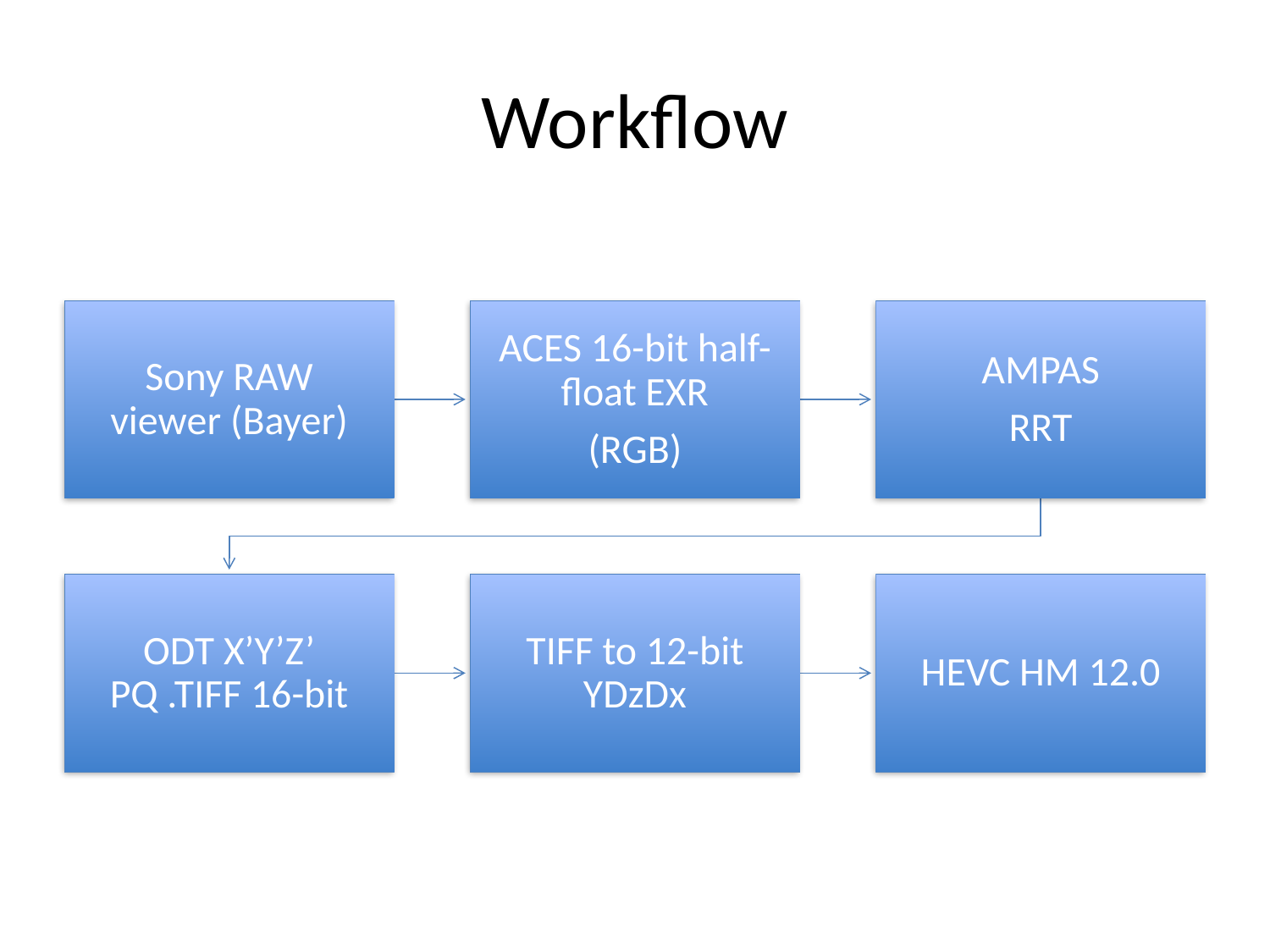

# Workflow

Sony RAW viewer (Bayer)

ACES 16-bit half-float EXR
(RGB)

AMPAS
RRT

ODT X’Y’Z’ PQ .TIFF 16-bit

TIFF to 12-bit YDzDx
HEVC HM 12.0